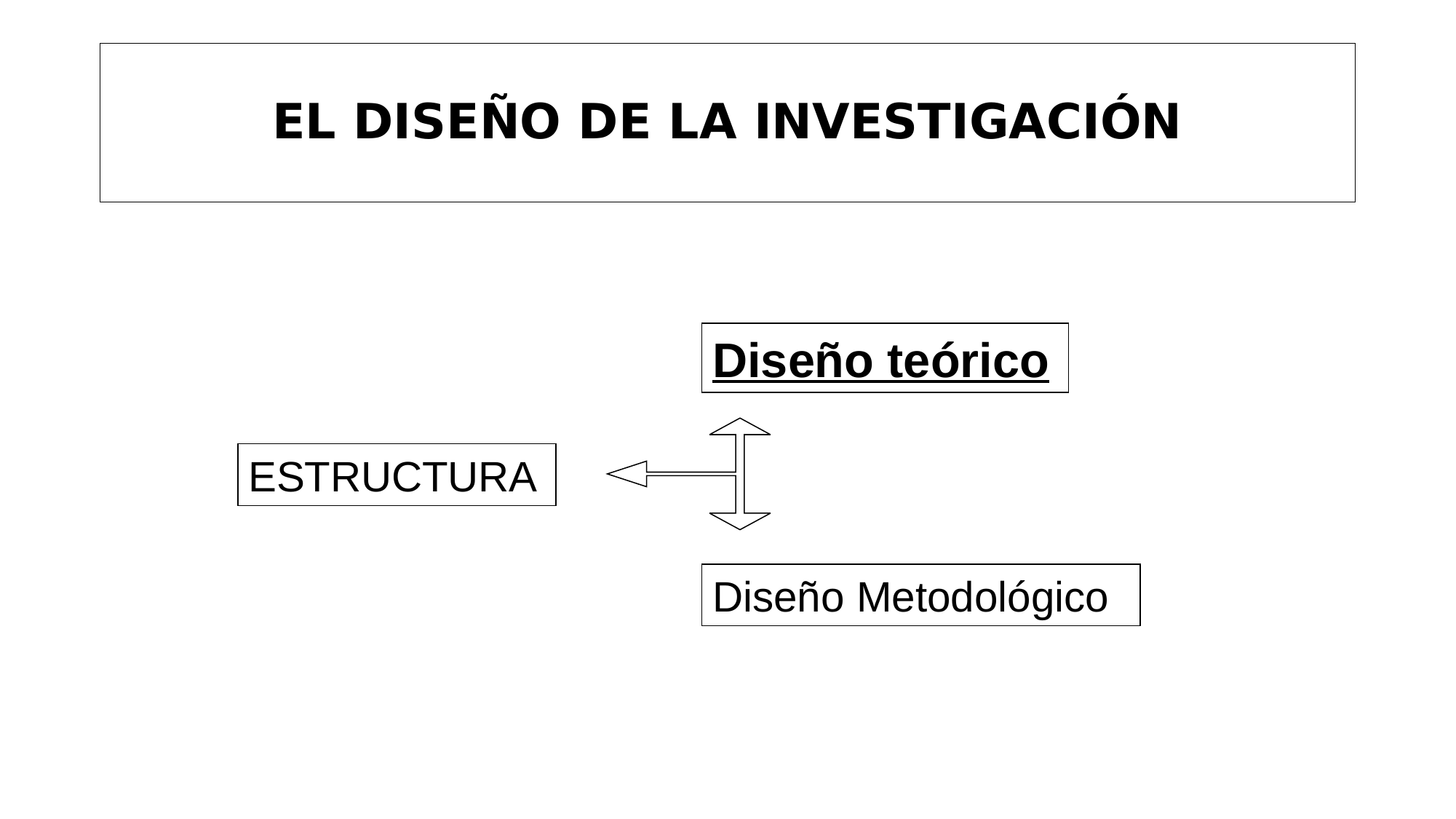

# EL DISEÑO DE LA INVESTIGACIÓN
Diseño teórico

ESTRUCTURA
Diseño Metodológico